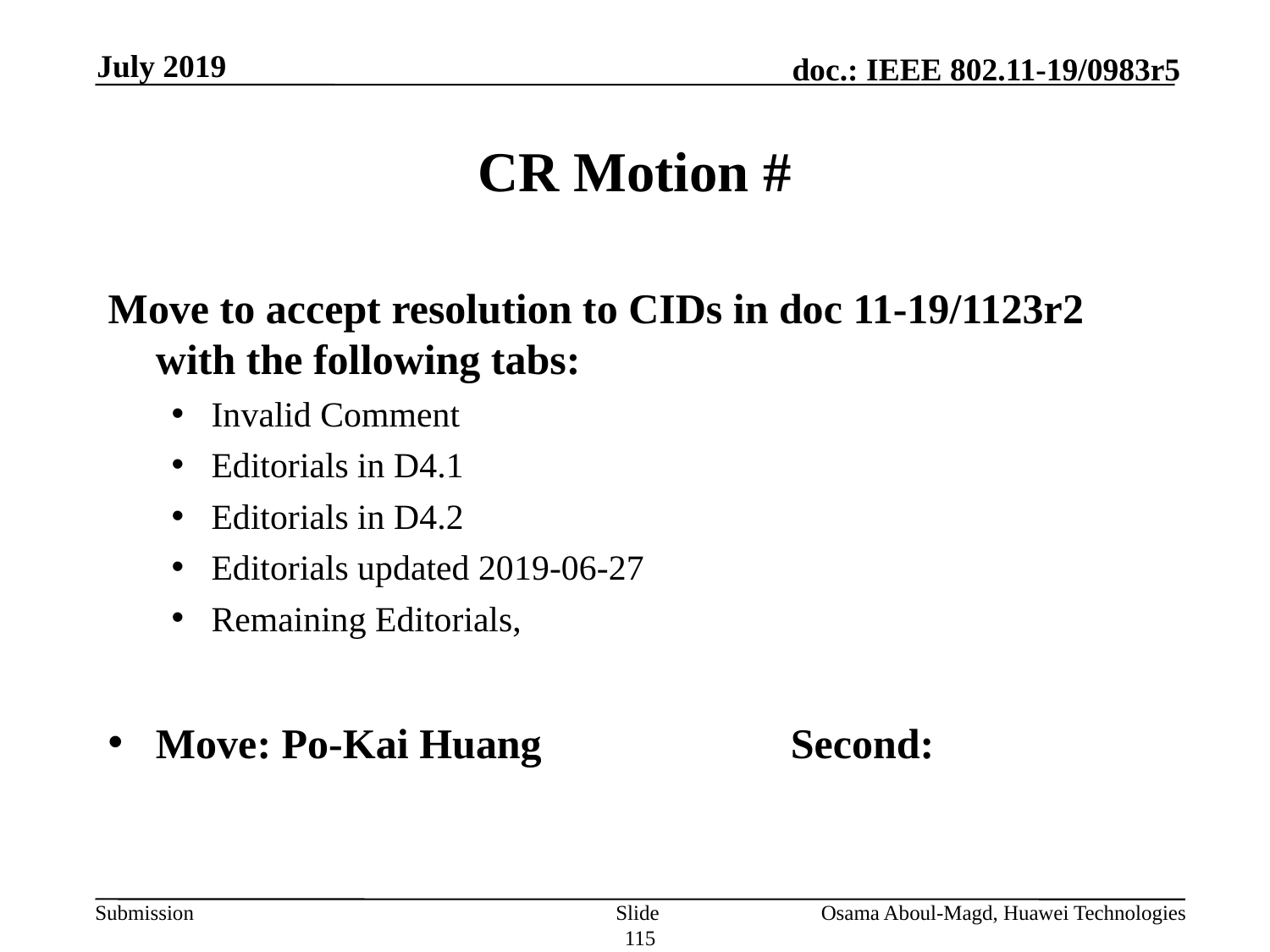

July 2019
# CR Motion #
Move to accept resolution to CIDs in doc 11-19/1123r2 with the following tabs:
Invalid Comment
Editorials in D4.1
Editorials in D4.2
Editorials updated 2019-06-27
Remaining Editorials,

Move: Po-Kai Huang		Second:
Slide 115
Osama Aboul-Magd, Huawei Technologies